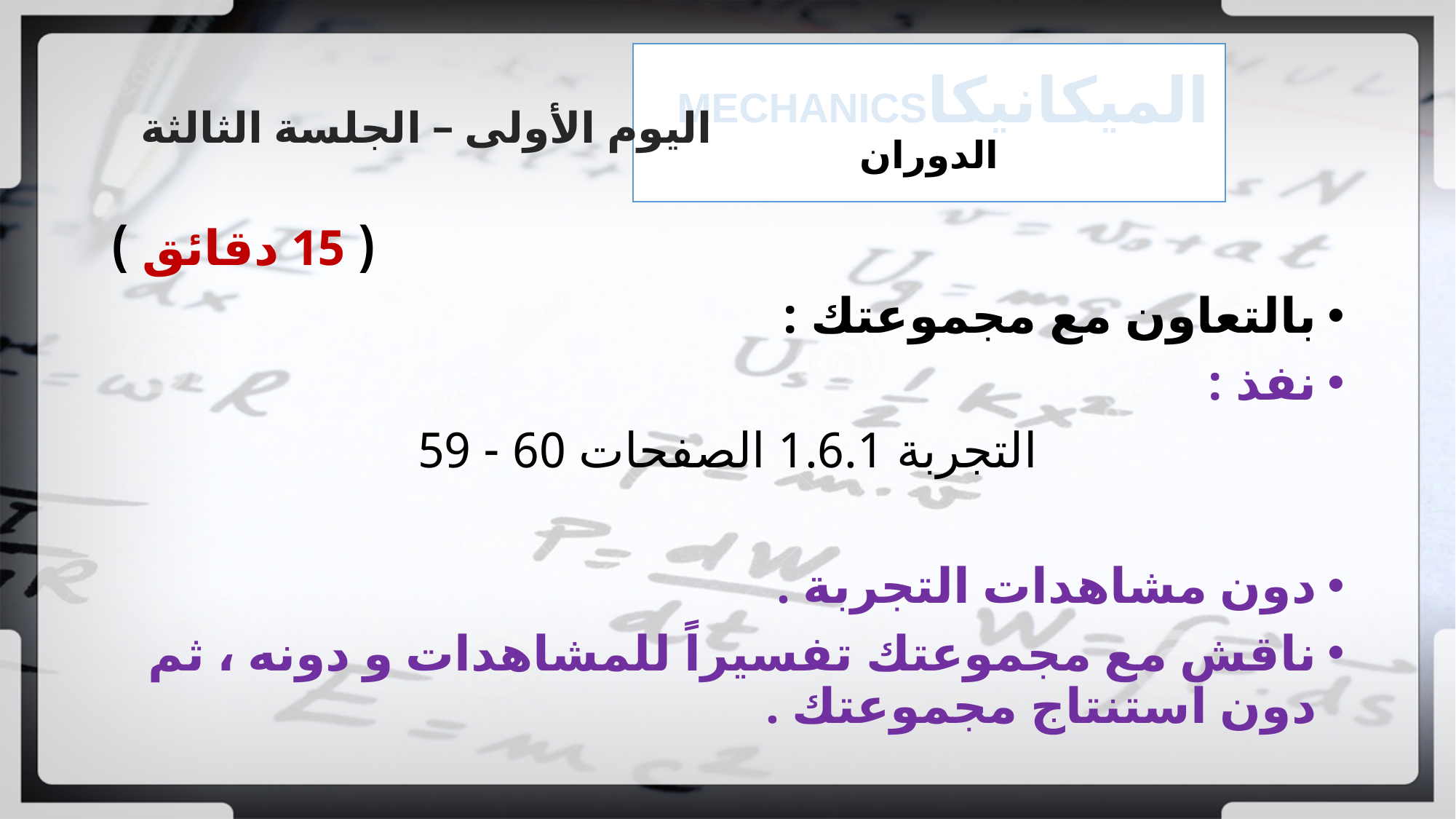

# الميكانيكاMECHANICS الدوران
اليوم الأولى – الجلسة الثالثة
( 15 دقائق )
بالتعاون مع مجموعتك :
نفذ :
التجربة 1.6.1 الصفحات 60 - 59

دون مشاهدات التجربة .
ناقش مع مجموعتك تفسيراً للمشاهدات و دونه ، ثم دون استنتاج مجموعتك .